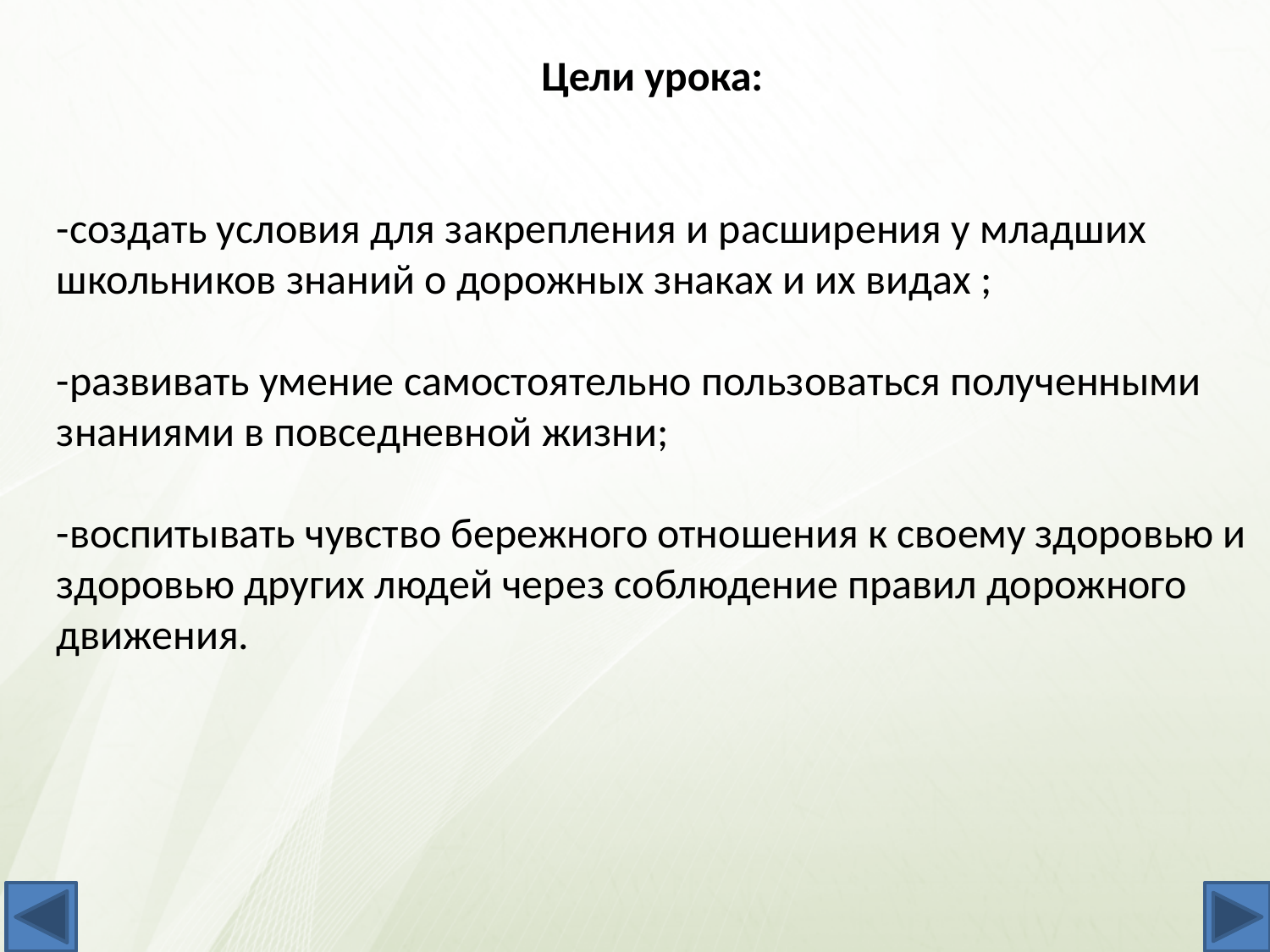

Цели урока:

-создать условия для закрепления и расширения у младших школьников знаний о дорожных знаках и их видах ;

-развивать умение самостоятельно пользоваться полученными знаниями в повседневной жизни;

-воспитывать чувство бережного отношения к своему здоровью и здоровью других людей через соблюдение правил дорожного движения.